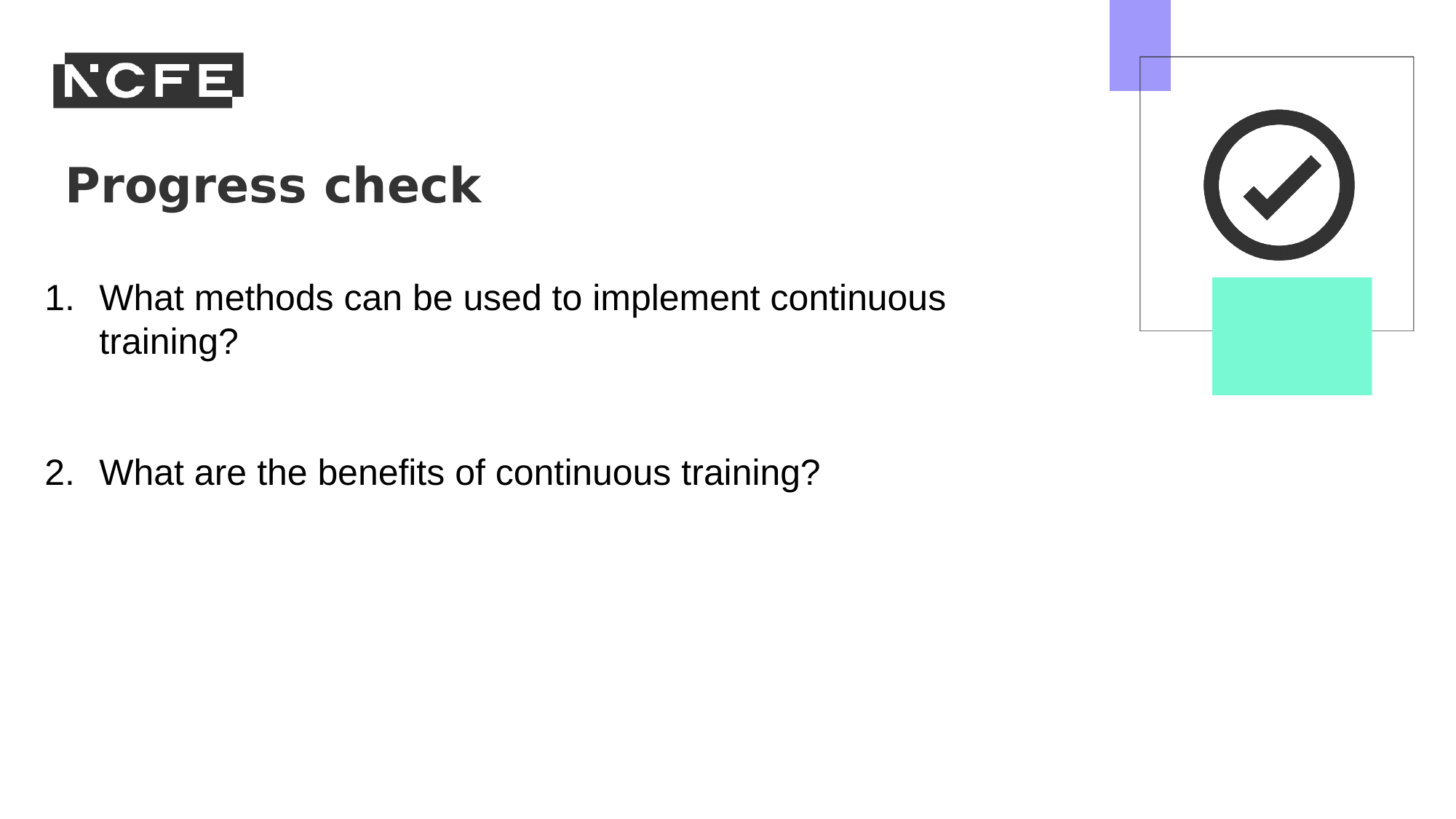

What methods can be used to implement continuous training?

What are the benefits of continuous training?